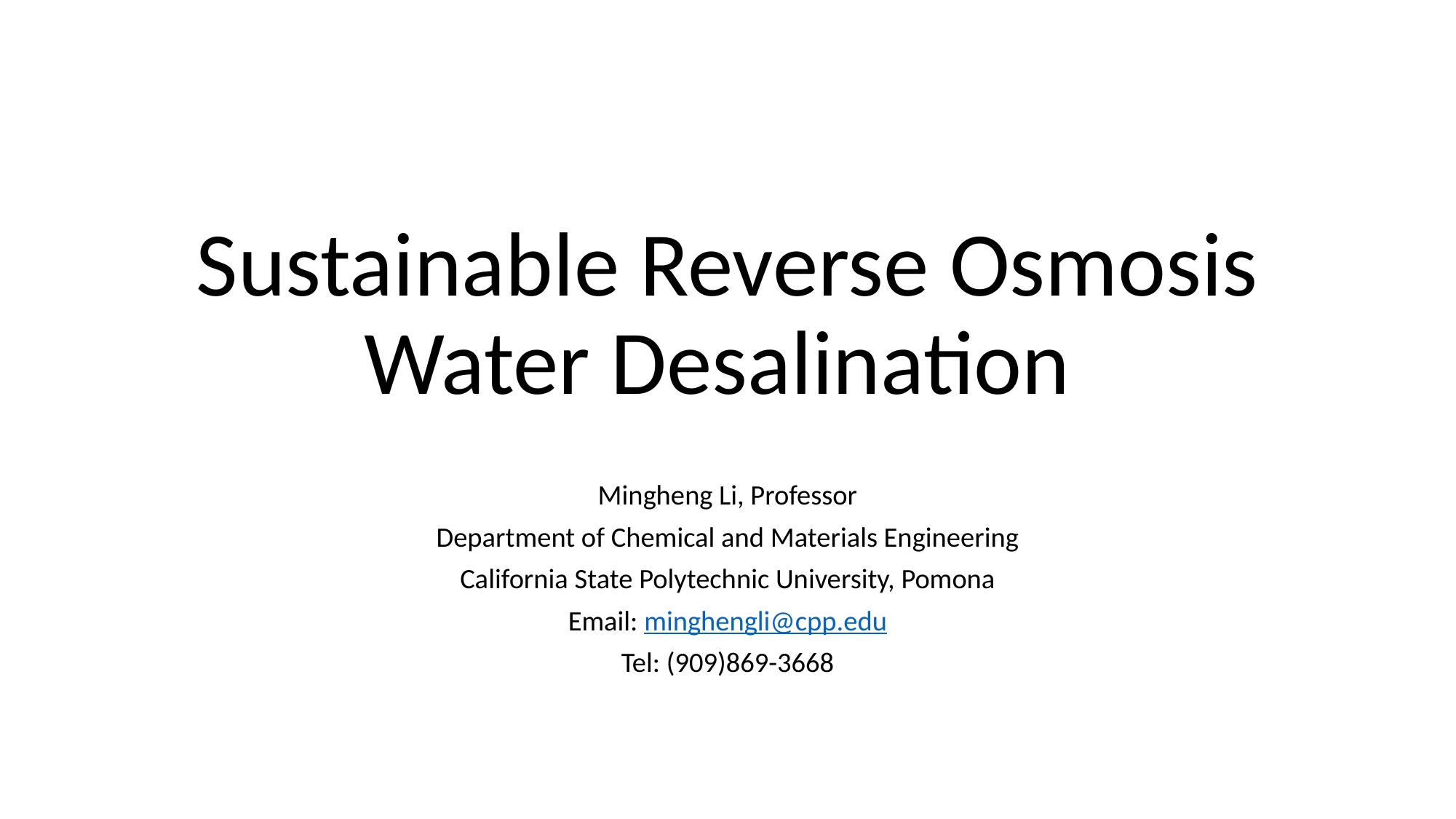

# Sustainable Reverse Osmosis Water Desalination

Mingheng Li, Professor
Department of Chemical and Materials Engineering
California State Polytechnic University, Pomona
Email: minghengli@cpp.edu
Tel: (909)869-3668